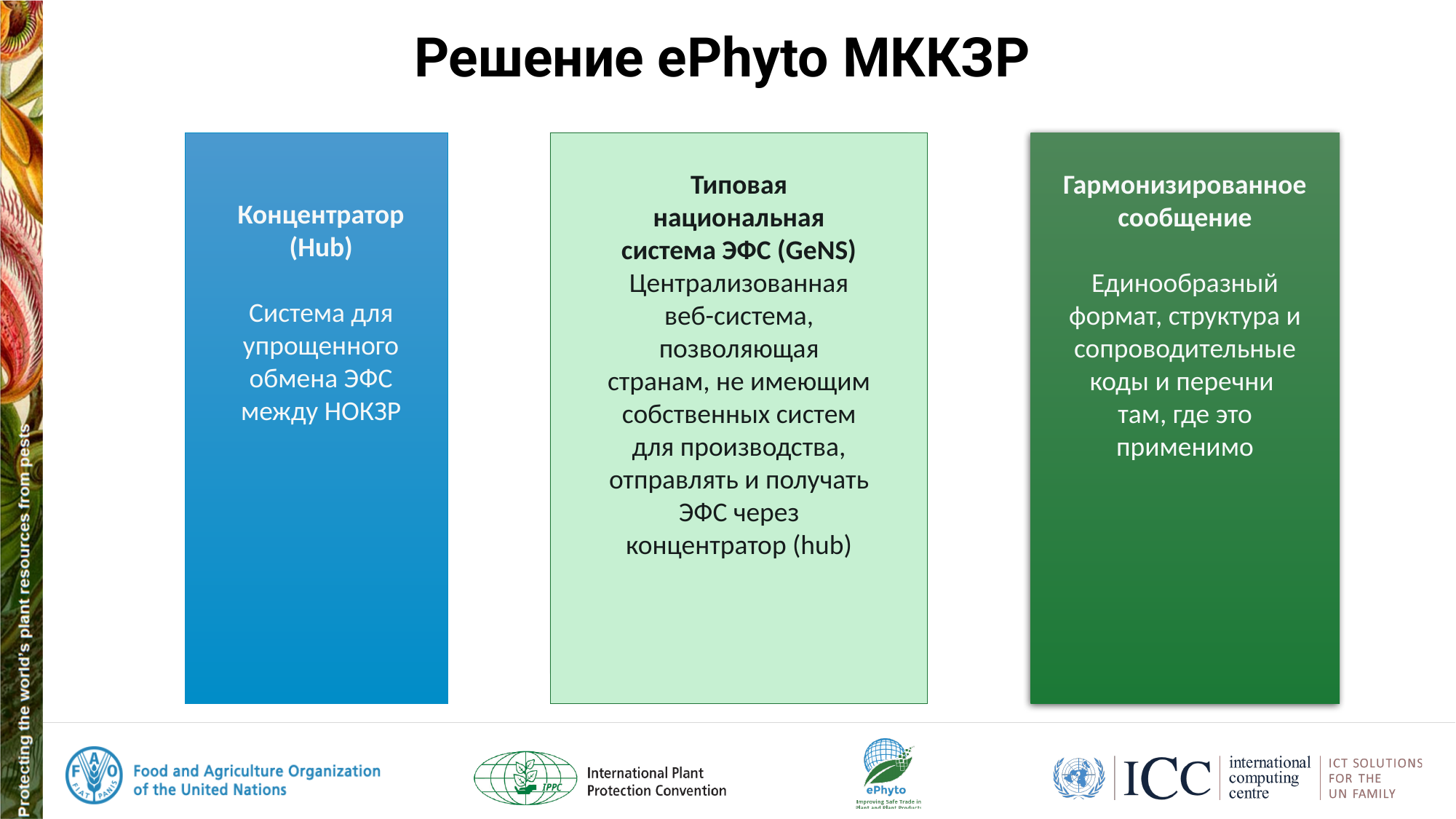

# Решение ePhyto МККЗР

Типовая национальная система ЭФС (GeNS)
Централизованная веб-система, позволяющая странам, не имеющим собственных систем для производства, отправлять и получать ЭФС через концентратор (hub)
Гармонизированное сообщение

Единообразный формат, структура и сопроводительные коды и перечни  там, где это применимо
Концентратор (Hub)

Система для упрощенного обмена ЭФС между НОКЗР